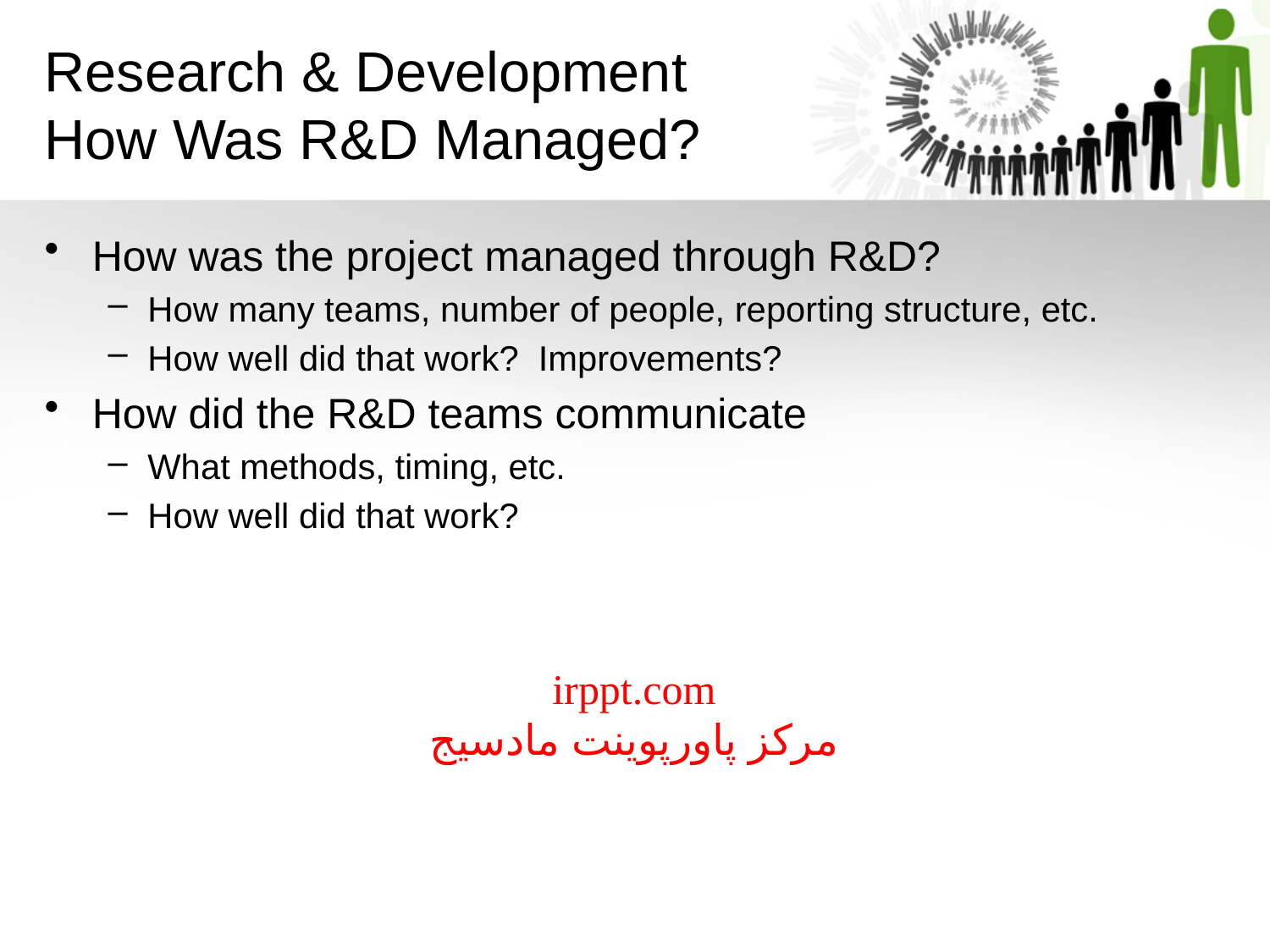

Research & Development
How Was R&D Managed?
How was the project managed through R&D?
How many teams, number of people, reporting structure, etc.
How well did that work?  Improvements?
How did the R&D teams communicate
What methods, timing, etc.
How well did that work?
irppt.com
مرکز پاورپوینت مادسیج